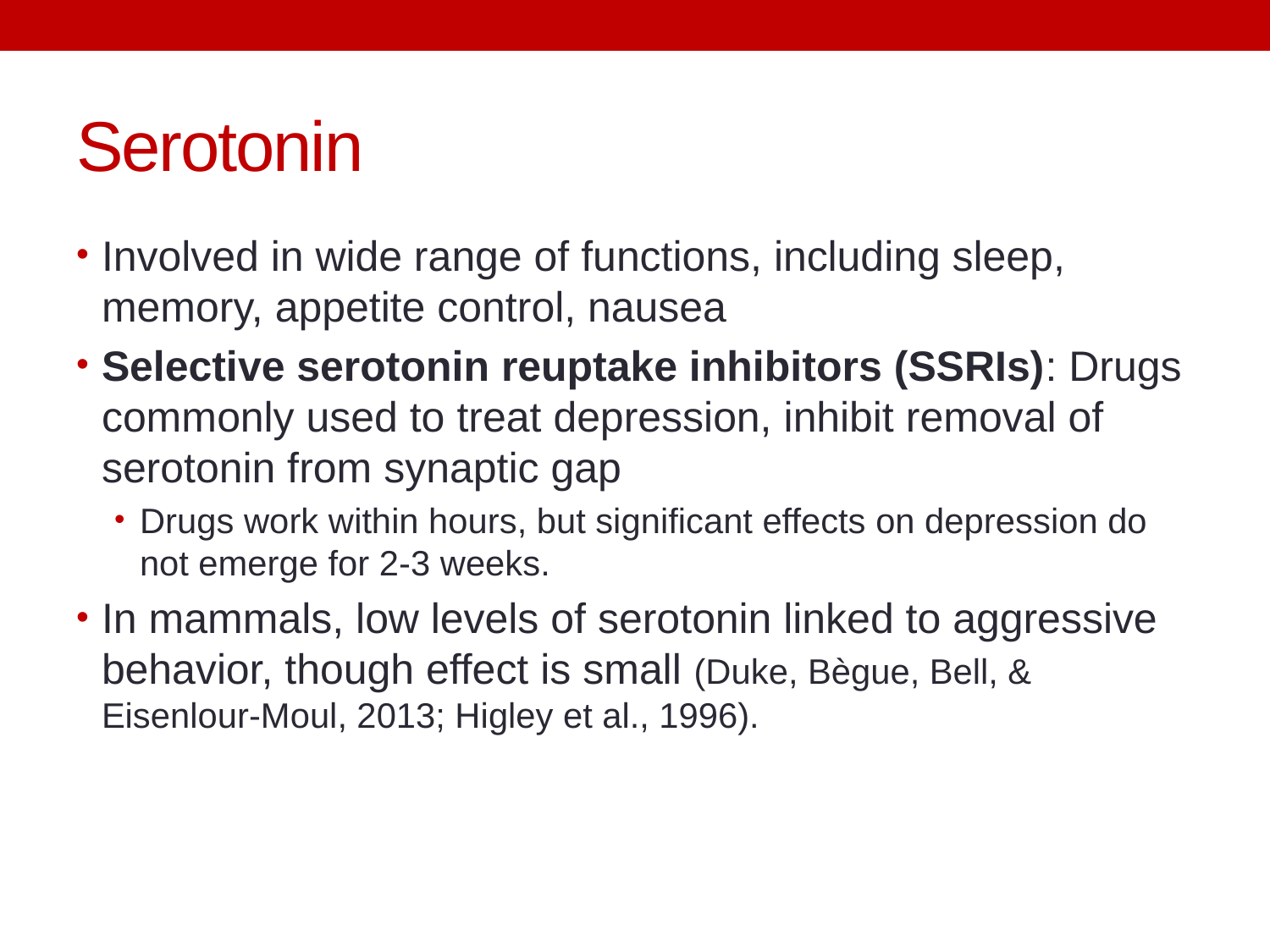

# Serotonin
Involved in wide range of functions, including sleep, memory, appetite control, nausea
Selective serotonin reuptake inhibitors (SSRIs): Drugs commonly used to treat depression, inhibit removal of serotonin from synaptic gap
Drugs work within hours, but significant effects on depression do not emerge for 2-3 weeks.
In mammals, low levels of serotonin linked to aggressive behavior, though effect is small (Duke, Bègue, Bell, & Eisenlour-Moul, 2013; Higley et al., 1996).